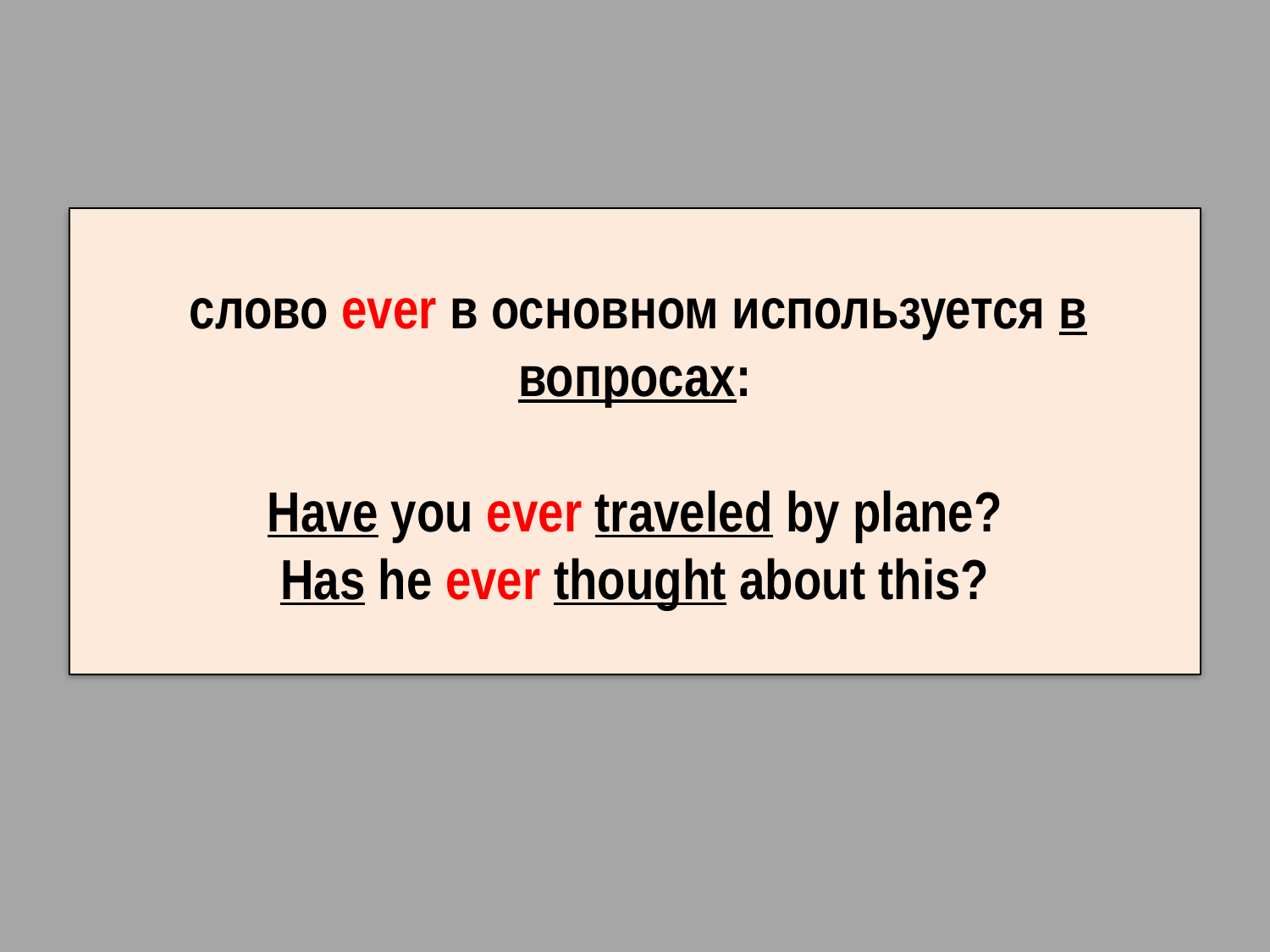

слово ever в основном используется в вопросах:

Have you ever traveled by plane?
Has he ever thought about this?
#